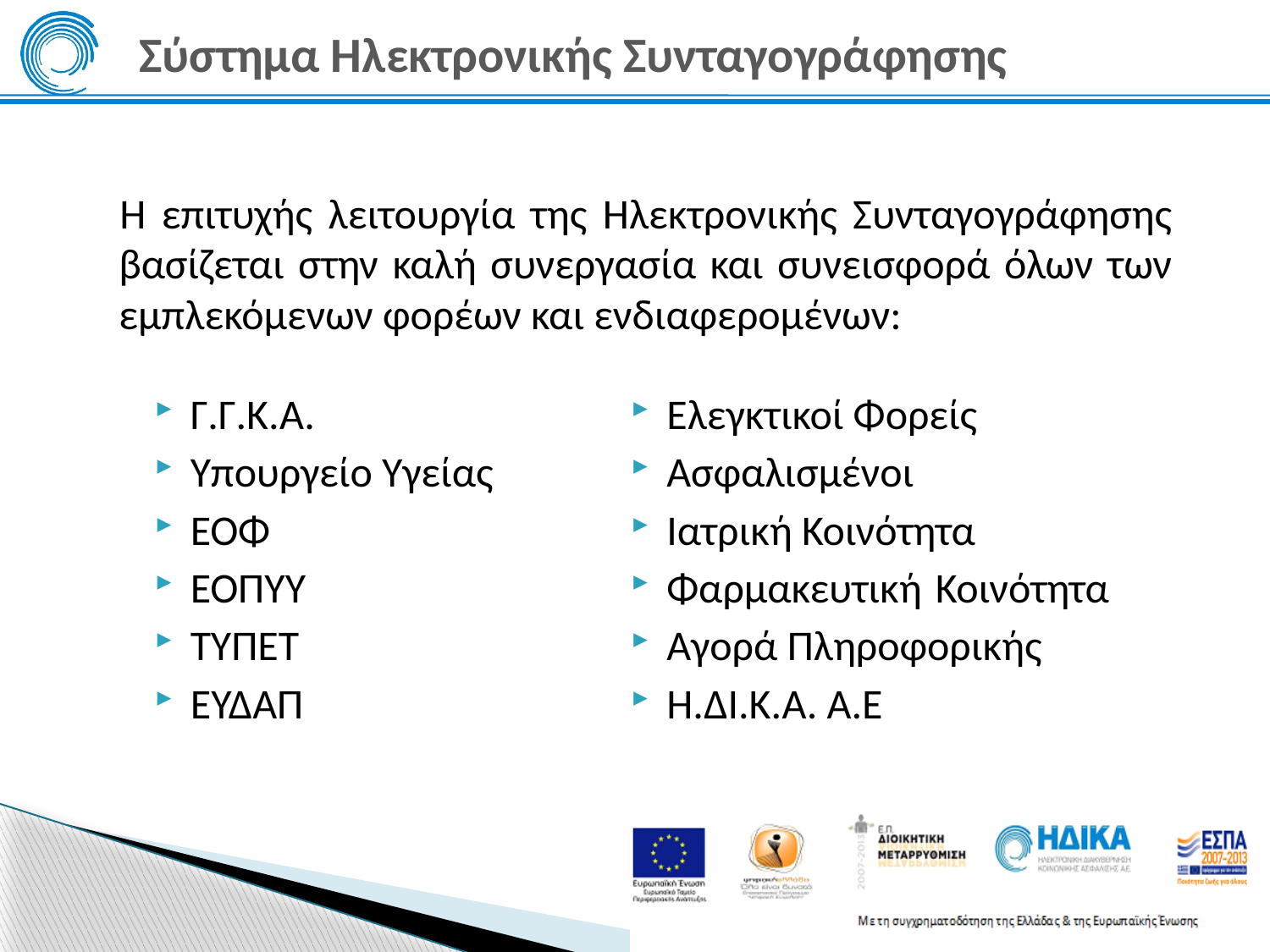

# Σύστημα Ηλεκτρονικής Συνταγογράφησης

Η επιτυχής λειτουργία της Ηλεκτρονικής Συνταγογράφησης βασίζεται στην καλή συνεργασία και συνεισφορά όλων των εμπλεκόμενων φορέων και ενδιαφερομένων:

Γ.Γ.Κ.Α.
Υπουργείο Υγείας
ΕΟΦ
ΕΟΠΥΥ
ΤΥΠΕΤ
ΕΥΔΑΠ

Ελεγκτικοί Φορείς
Ασφαλισμένοι
Ιατρική Κοινότητα
Φαρμακευτική Κοινότητα
Αγορά Πληροφορικής
Η.ΔΙ.Κ.Α. Α.Ε